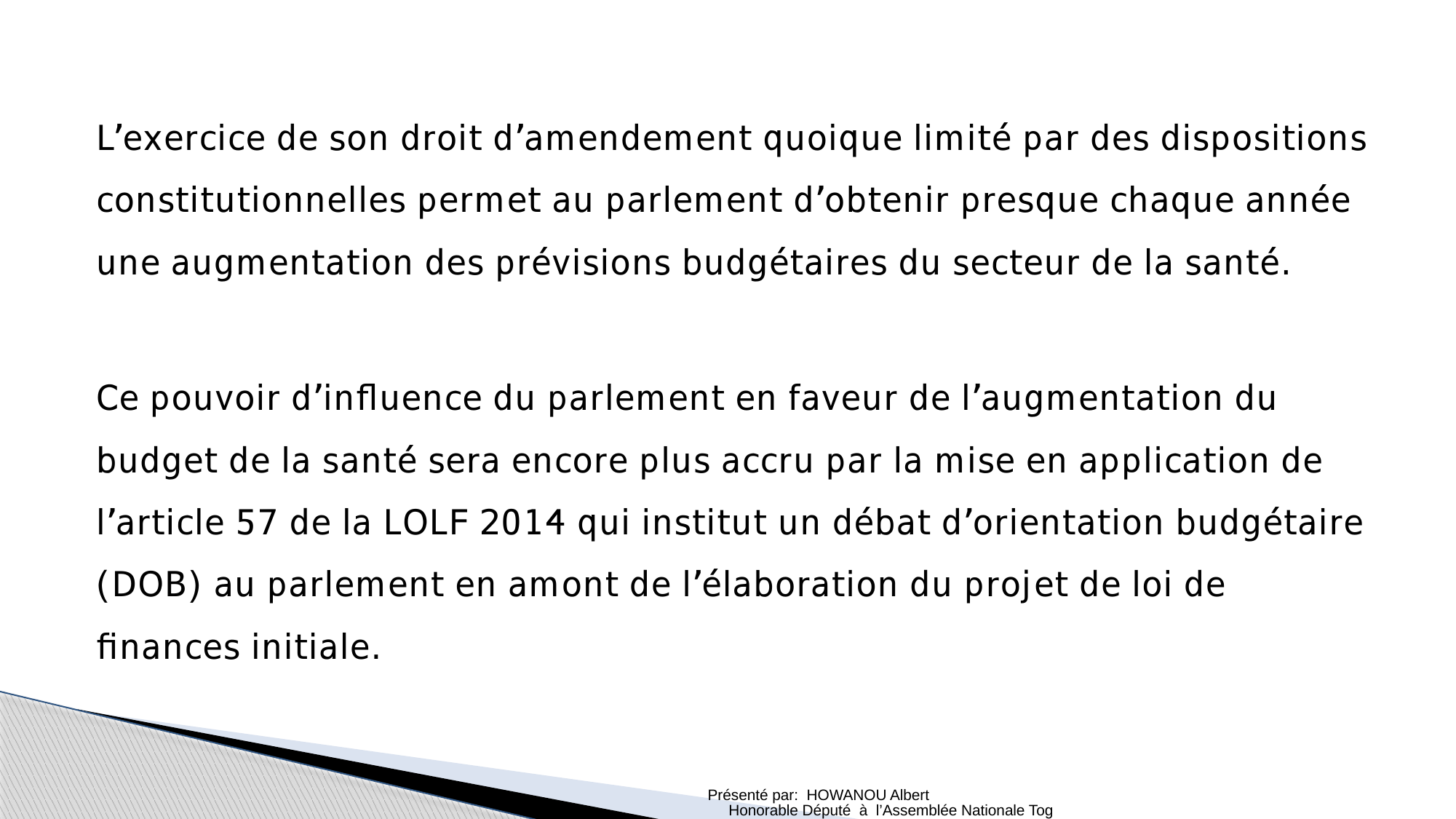

L’exercice de son droit d’amendement quoique limité par des dispositions constitutionnelles permet au parlement d’obtenir presque chaque année une augmentation des prévisions budgétaires du secteur de la santé.

Ce pouvoir d’influence du parlement en faveur de l’augmentation du budget de la santé sera encore plus accru par la mise en application de l’article 57 de la LOLF 2014 qui institut un débat d’orientation budgétaire (DOB) au parlement en amont de l’élaboration du projet de loi de finances initiale.

Présenté par:  HOWANOU Albert                                    Honorable Député  à  l’Assemblée Nationale Togolaise